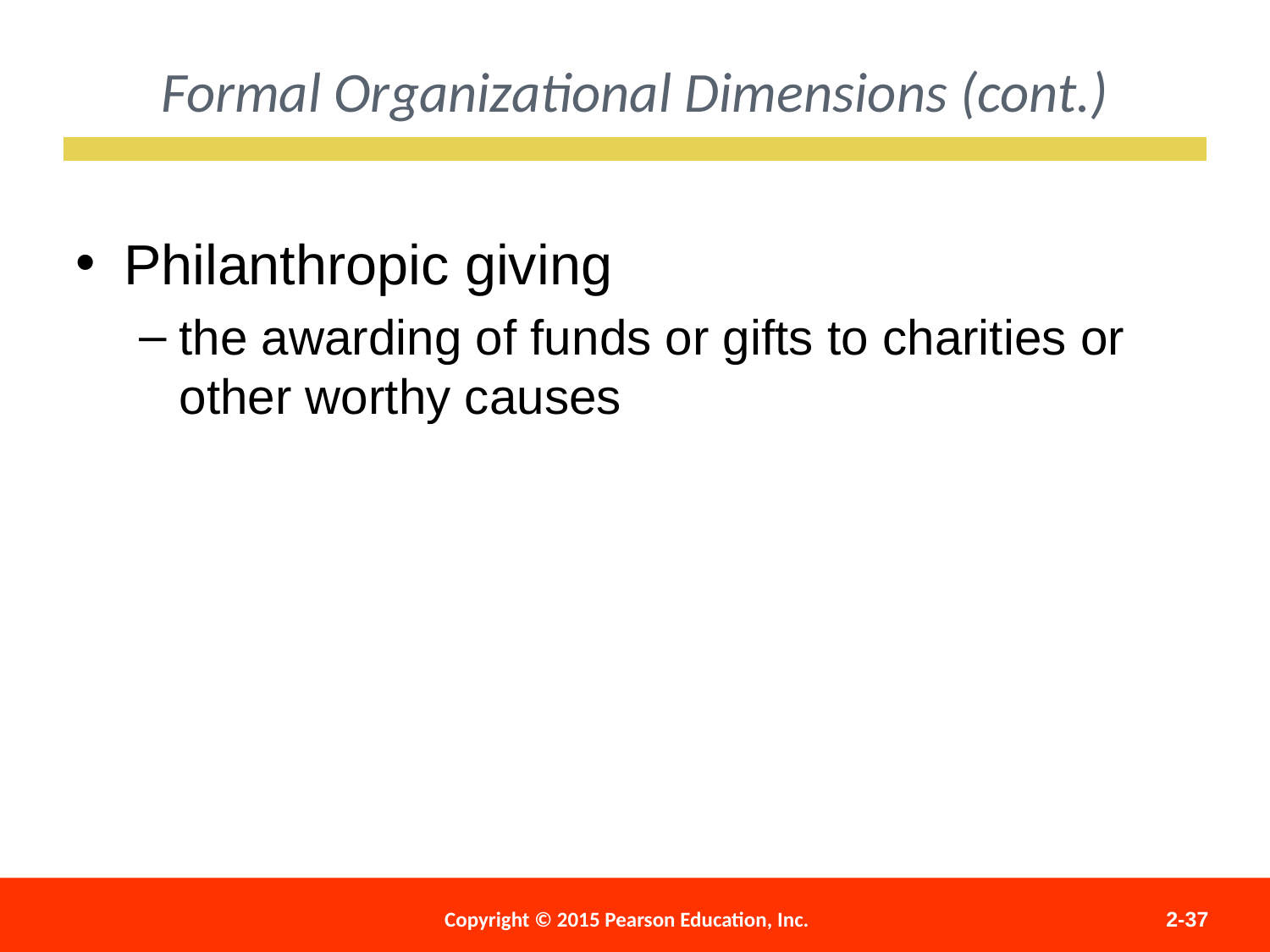

Formal Organizational Dimensions (cont.)
Philanthropic giving
the awarding of funds or gifts to charities or other worthy causes